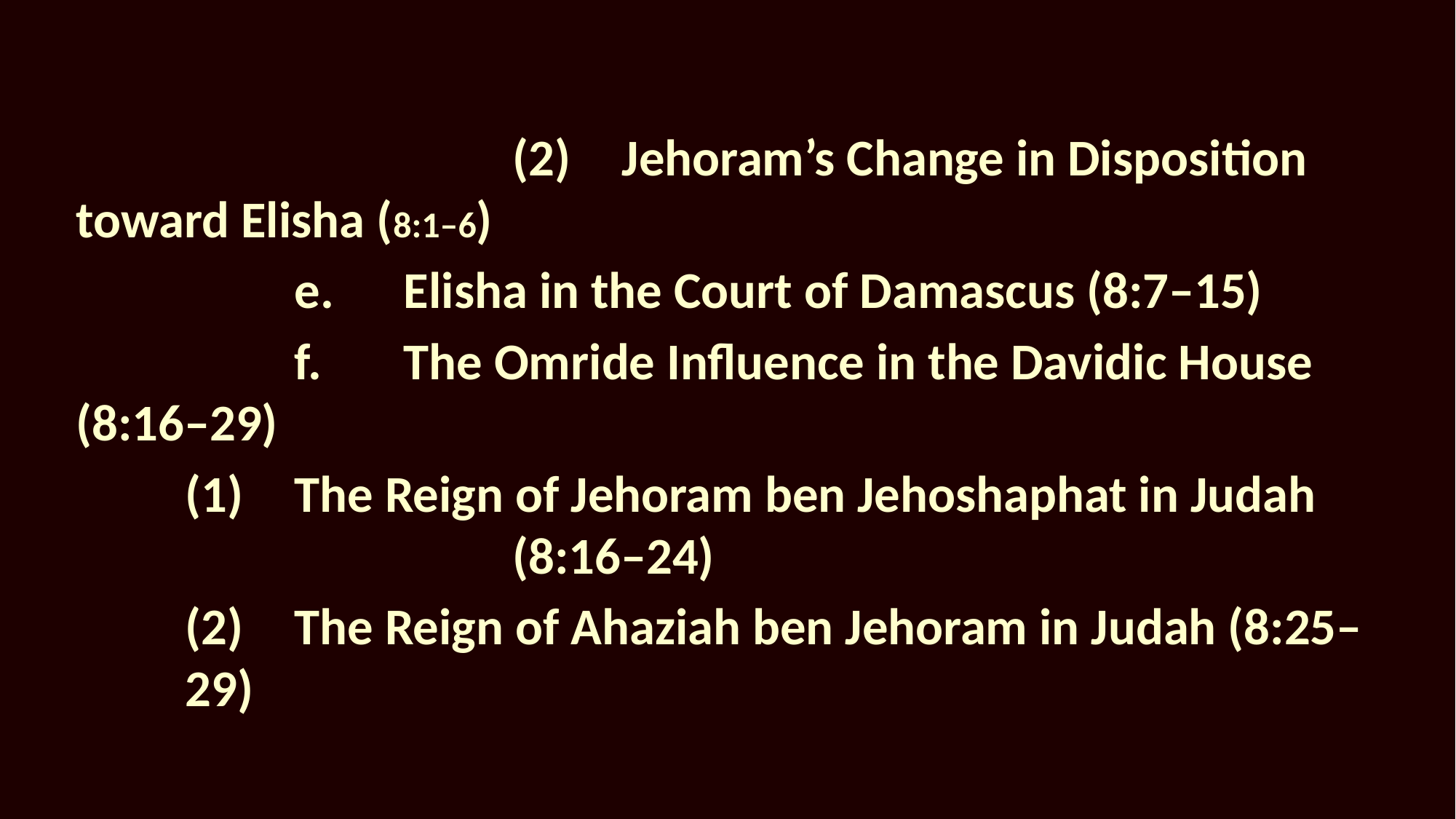

(2)	Jehoram’s Change in Disposition toward Elisha (8:1–6)
		e.	Elisha in the Court of Damascus (8:7–15)
		f.	The Omride Influence in the Davidic House (8:16–29)
(1)	The Reign of Jehoram ben Jehoshaphat in Judah 				(8:16–24)
(2)	The Reign of Ahaziah ben Jehoram in Judah (8:25–29)